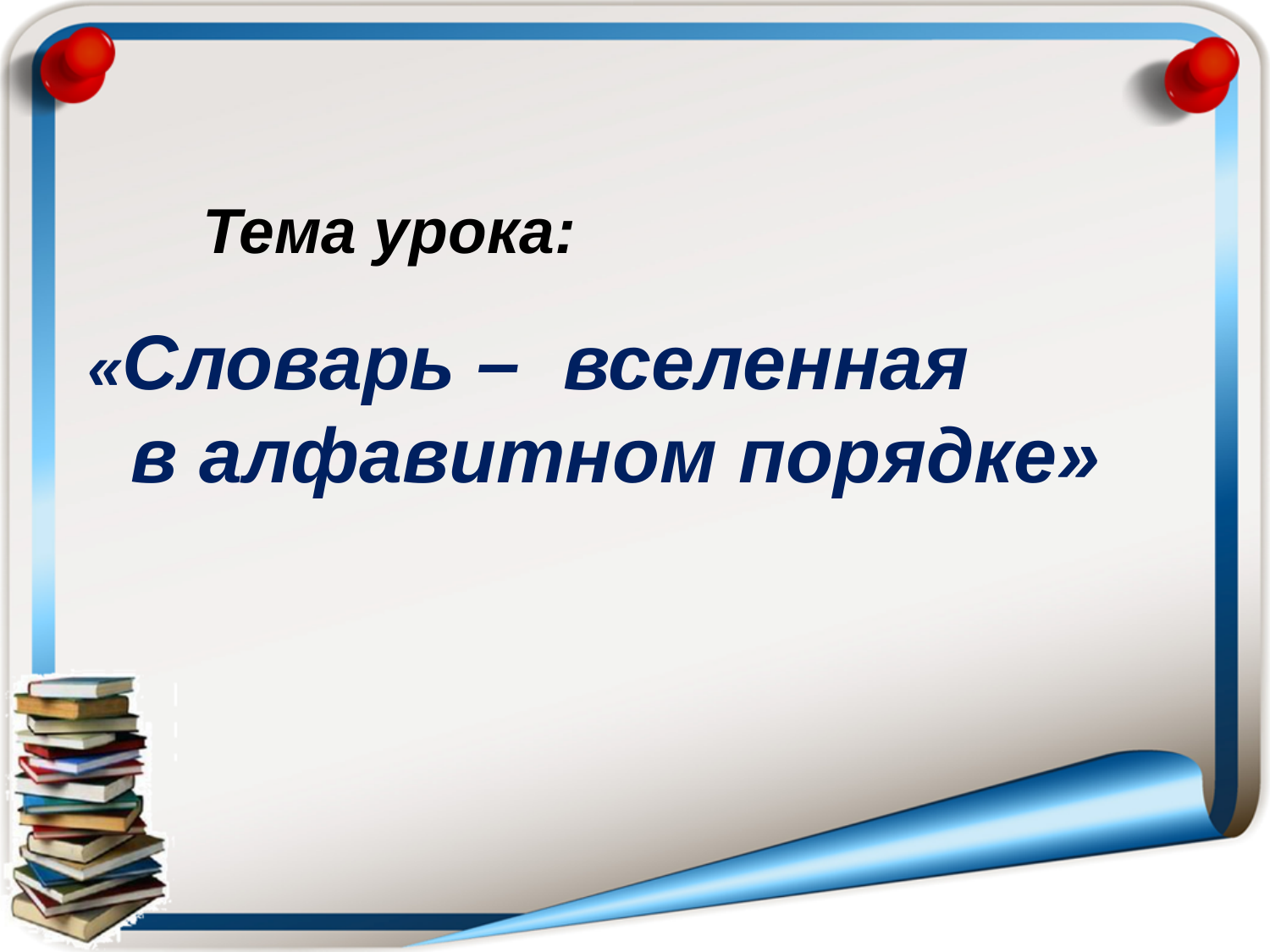

Тема урока:

«Словарь –  вселенная
  в алфавитном порядке»